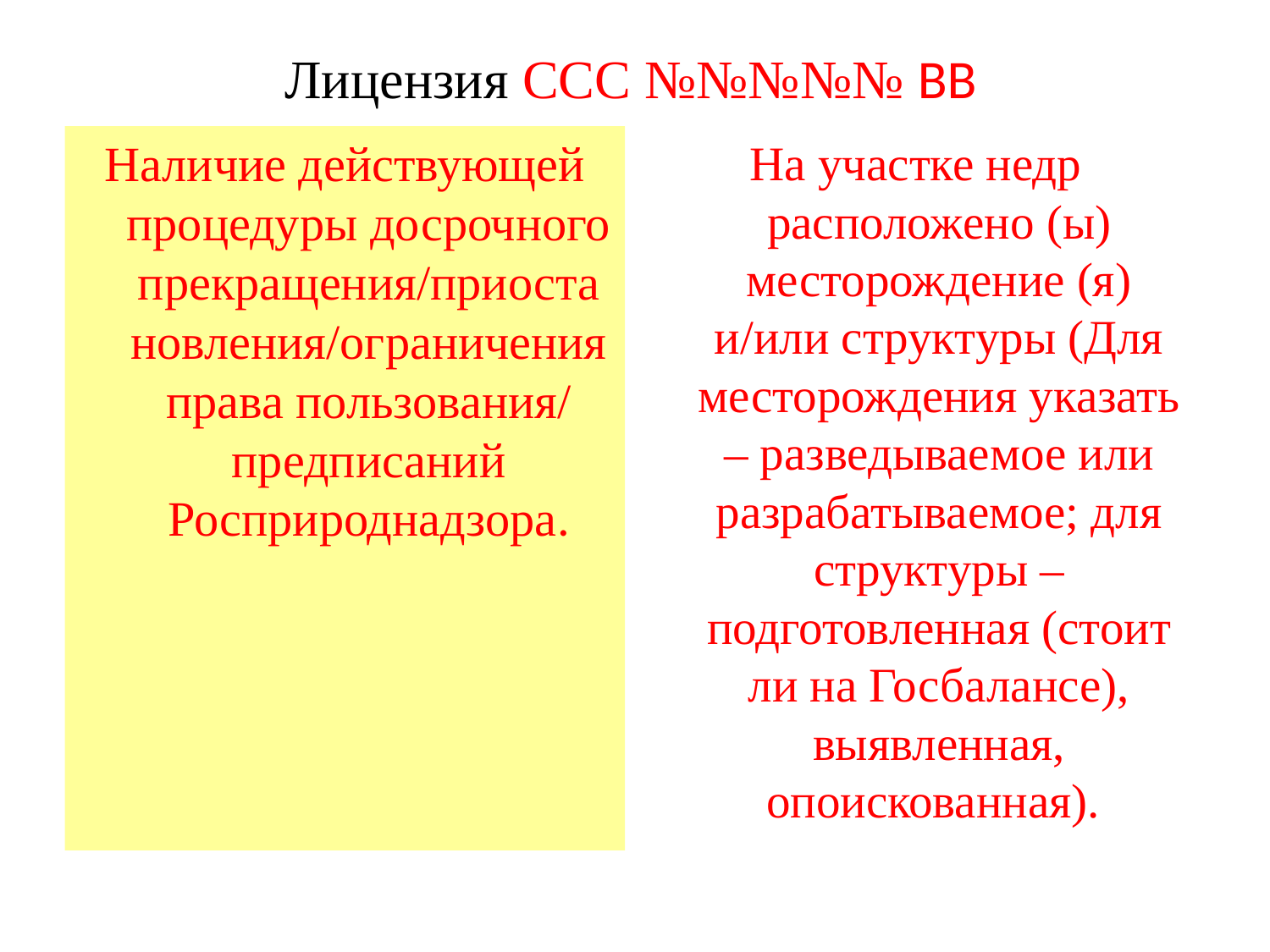

# Лицензия ССС №№№№№ ВВ
Наличие действующей процедуры досрочного прекращения/приостановления/ограниченияправа пользования/ предписаний Росприроднадзора.
На участке недр расположено (ы) месторождение (я) и/или структуры (Для месторождения указать – разведываемое или разрабатываемое; для структуры – подготовленная (стоит ли на Госбалансе), выявленная, опоискованная).